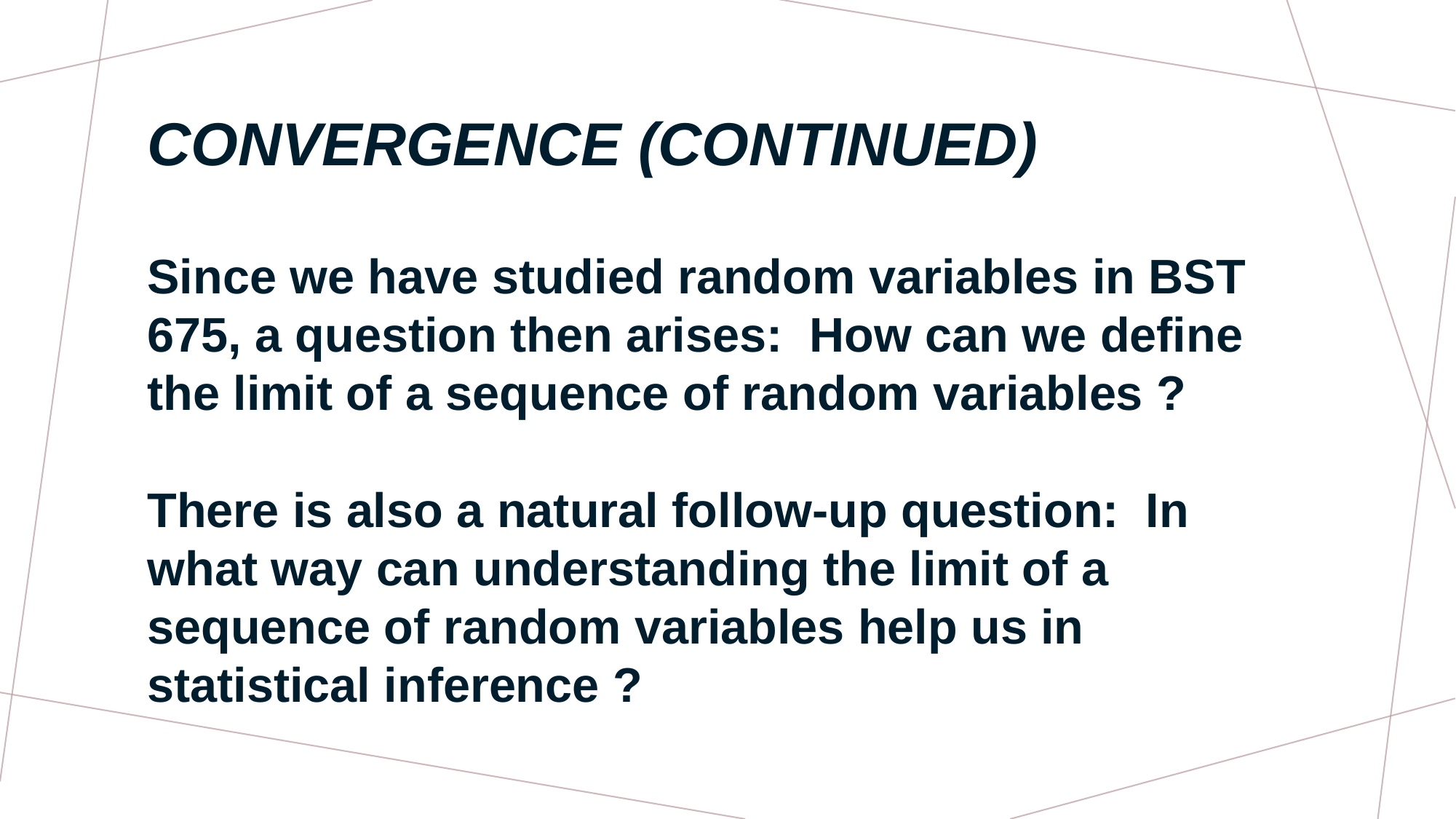

# Convergence (CONTINUED)
Since we have studied random variables in BST 675, a question then arises:  How can we define the limit of a sequence of random variables ?

There is also a natural follow-up question:  In what way can understanding the limit of a sequence of random variables help us in statistical inference ?